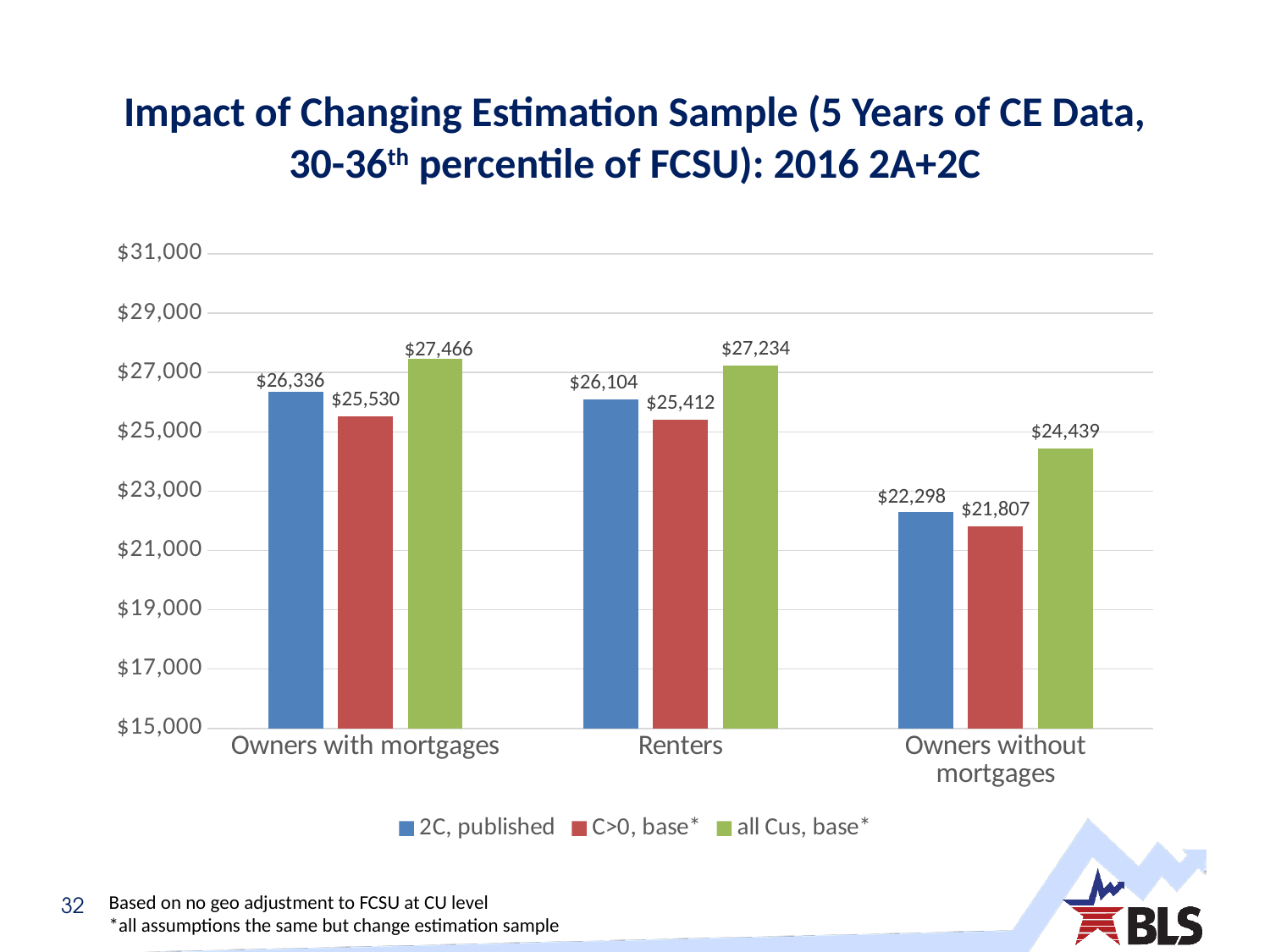

# Impact of Changing Estimation Sample (5 Years of CE Data, 30-36th percentile of FCSU): 2016 2A+2C

### Chart

| Category | 2C, published | C>0, base* | all Cus, base* |
|---|---|---|---|
| Owners with mortgages | 26335.619055 | 25530.0 | 27466.4259957353 |
| Renters | 26104.306345 | 25412.0 | 27234.0078442485 |
| Owners without mortgages | 22298.214204 | 21807.0 | 24439.2607599621 |
Based on no geo adjustment to FCSU at CU level
*all assumptions the same but change estimation sample

32